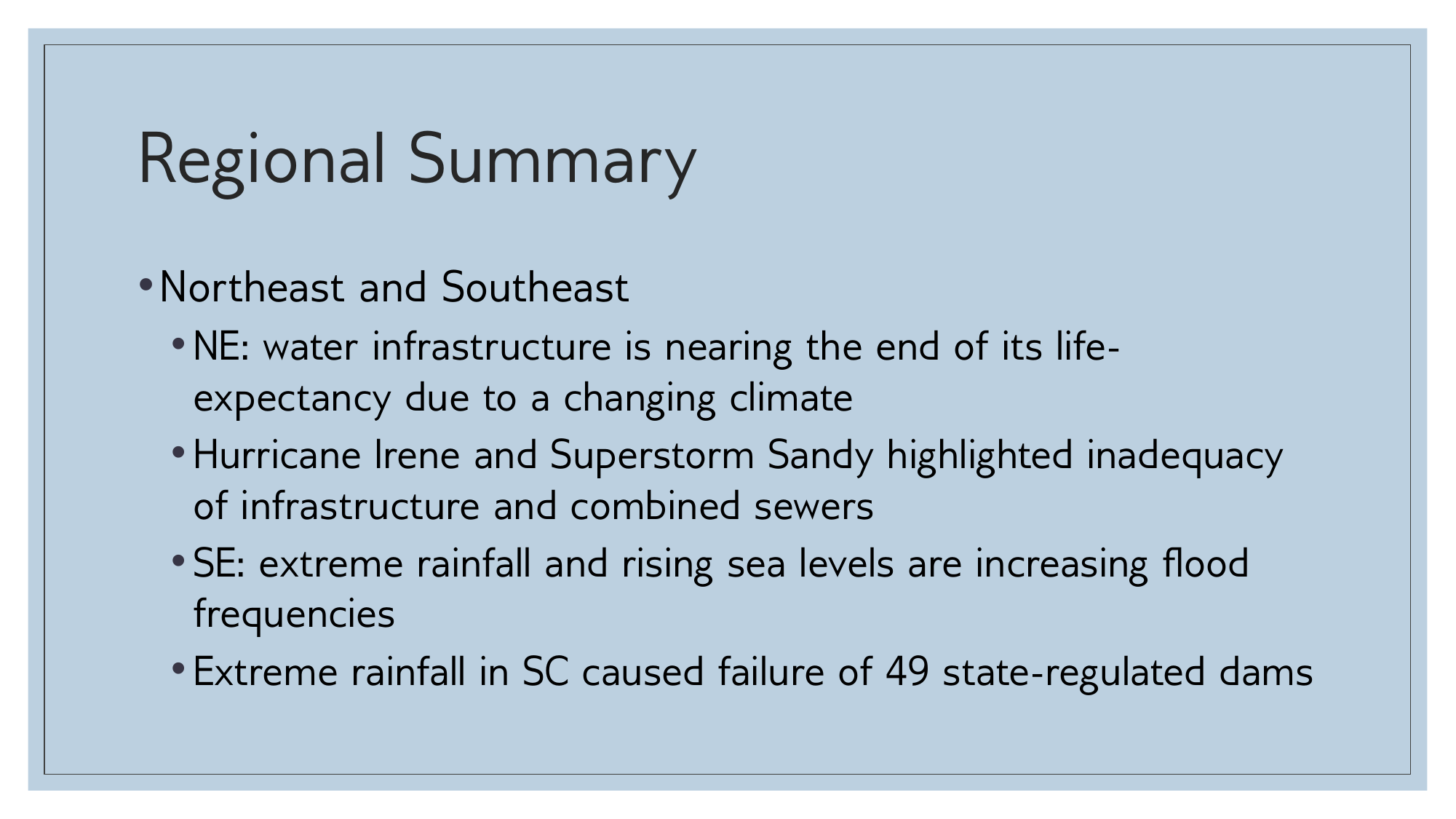

# Regional Summary
Northeast and Southeast
NE: water infrastructure is nearing the end of its life-expectancy due to a changing climate
Hurricane Irene and Superstorm Sandy highlighted inadequacy of infrastructure and combined sewers
SE: extreme rainfall and rising sea levels are increasing flood frequencies
Extreme rainfall in SC caused failure of 49 state-regulated dams